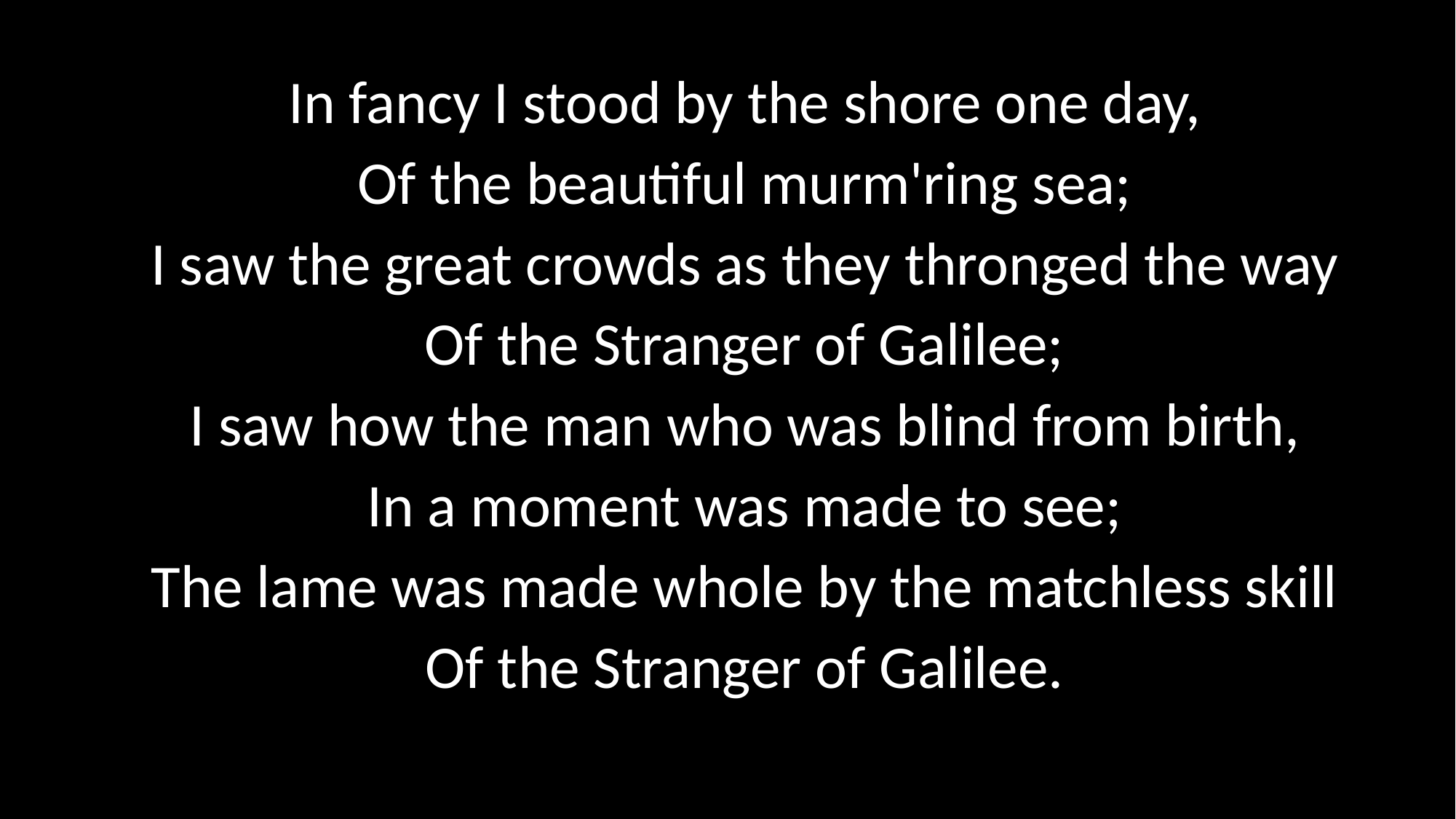

In fancy I stood by the shore one day,
Of the beautiful murm'ring sea;
I saw the great crowds as they thronged the way
Of the Stranger of Galilee;
I saw how the man who was blind from birth,
In a moment was made to see;
The lame was made whole by the matchless skill
Of the Stranger of Galilee.